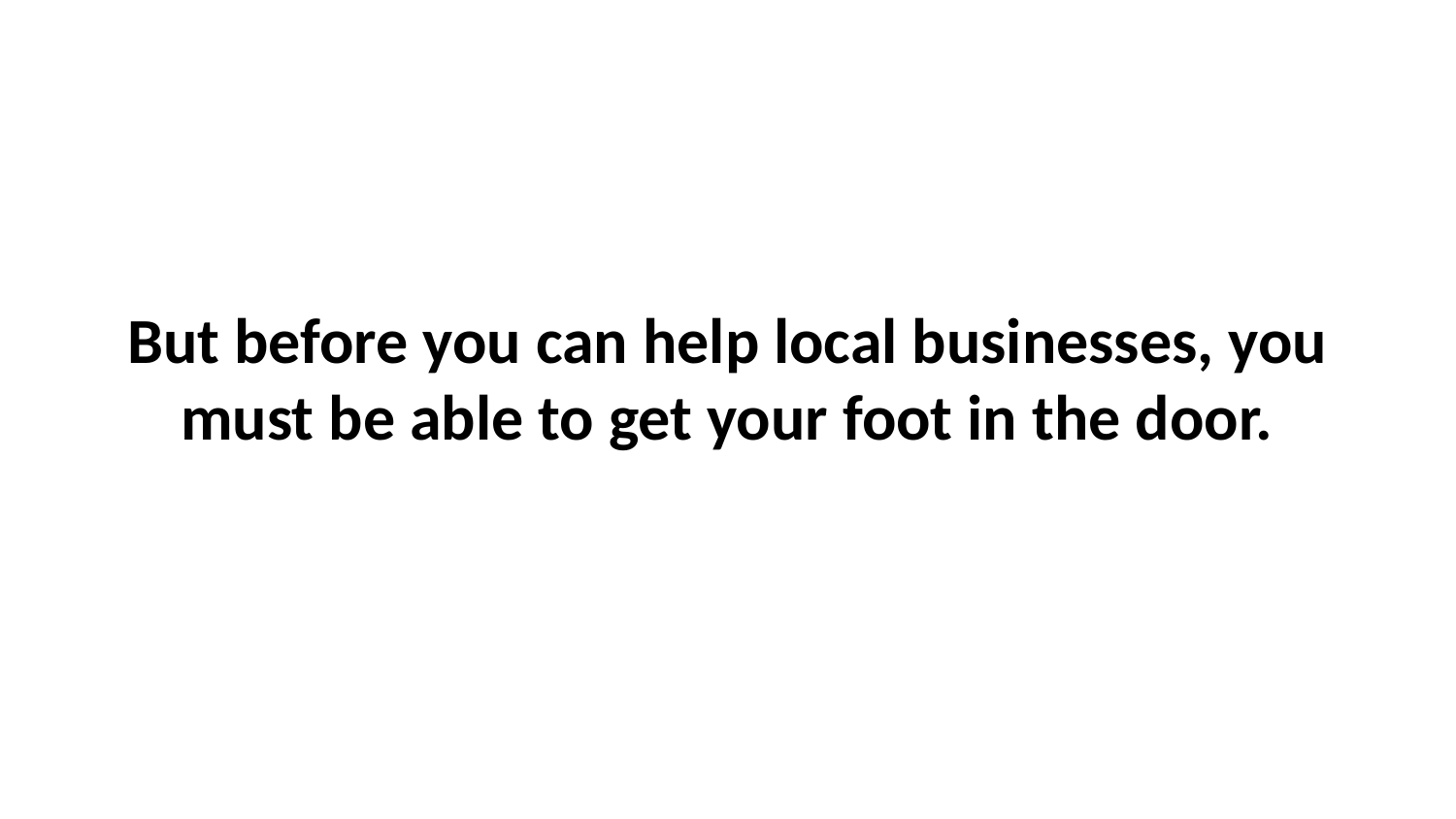

# But before you can help local businesses, you must be able to get your foot in the door.